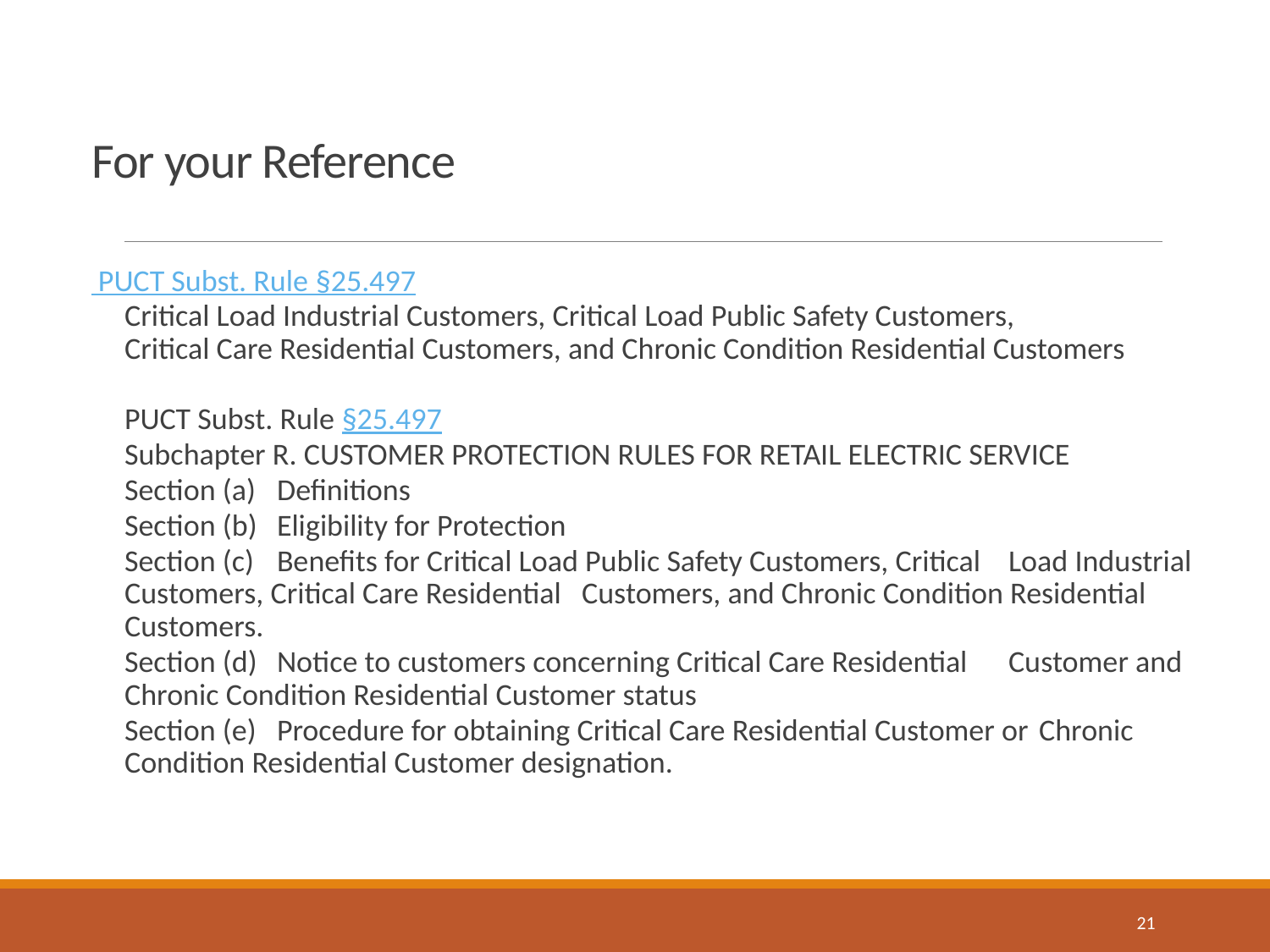

# For your Reference

     PUCT Subst. Rule §25.497
Critical Load Industrial Customers, Critical Load Public Safety Customers,
Critical Care Residential Customers, and Chronic Condition Residential Customers

PUCT Subst. Rule §25.497
	Subchapter R. CUSTOMER PROTECTION RULES FOR RETAIL ELECTRIC SERVICE
	Section (a)	Definitions
	Section (b)	Eligibility for Protection
	Section (c) 	Benefits for Critical Load Public Safety Customers, Critical 				Load Industrial Customers, Critical Care Residential 				Customers, and Chronic Condition Residential Customers.
	Section (d)	Notice to customers concerning Critical Care Residential 				Customer and Chronic Condition Residential Customer status
	Section (e) 	Procedure for obtaining Critical Care Residential Customer or 			Chronic Condition Residential Customer designation.

21